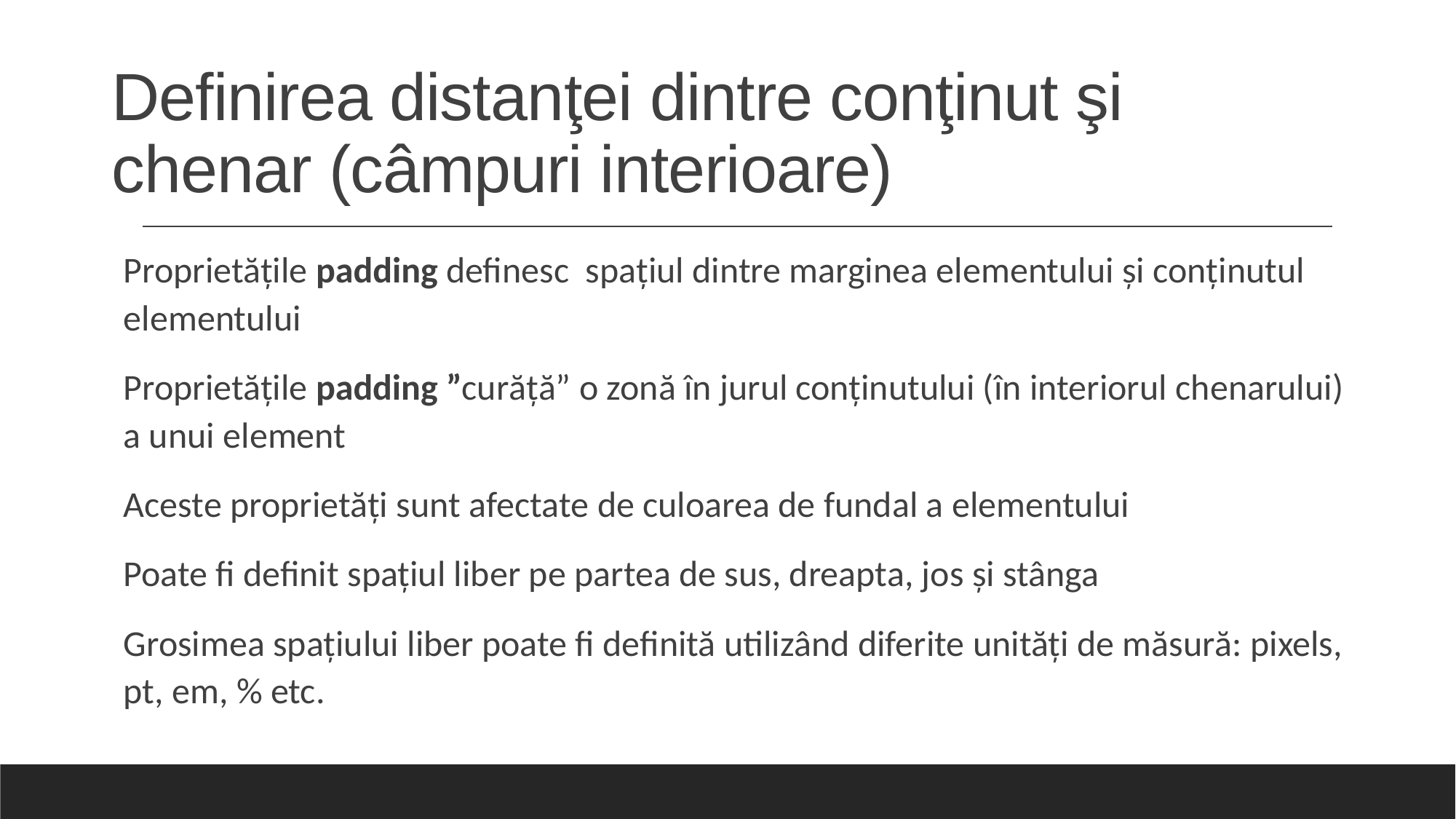

# Definirea distanţei dintre conţinut şi chenar (câmpuri interioare)
Proprietățile padding definesc  spațiul dintre marginea elementului și conținutul elementului
Proprietăţile padding ”curăţă” o zonă în jurul conținutului (în interiorul chenarului) a unui element
Aceste proprietăţi sunt afectate de culoarea de fundal a elementului
Poate fi definit spaţiul liber pe partea de sus, dreapta, jos şi stânga
Grosimea spaţiului liber poate fi definită utilizând diferite unităţi de măsură: pixels, pt, em, % etc.